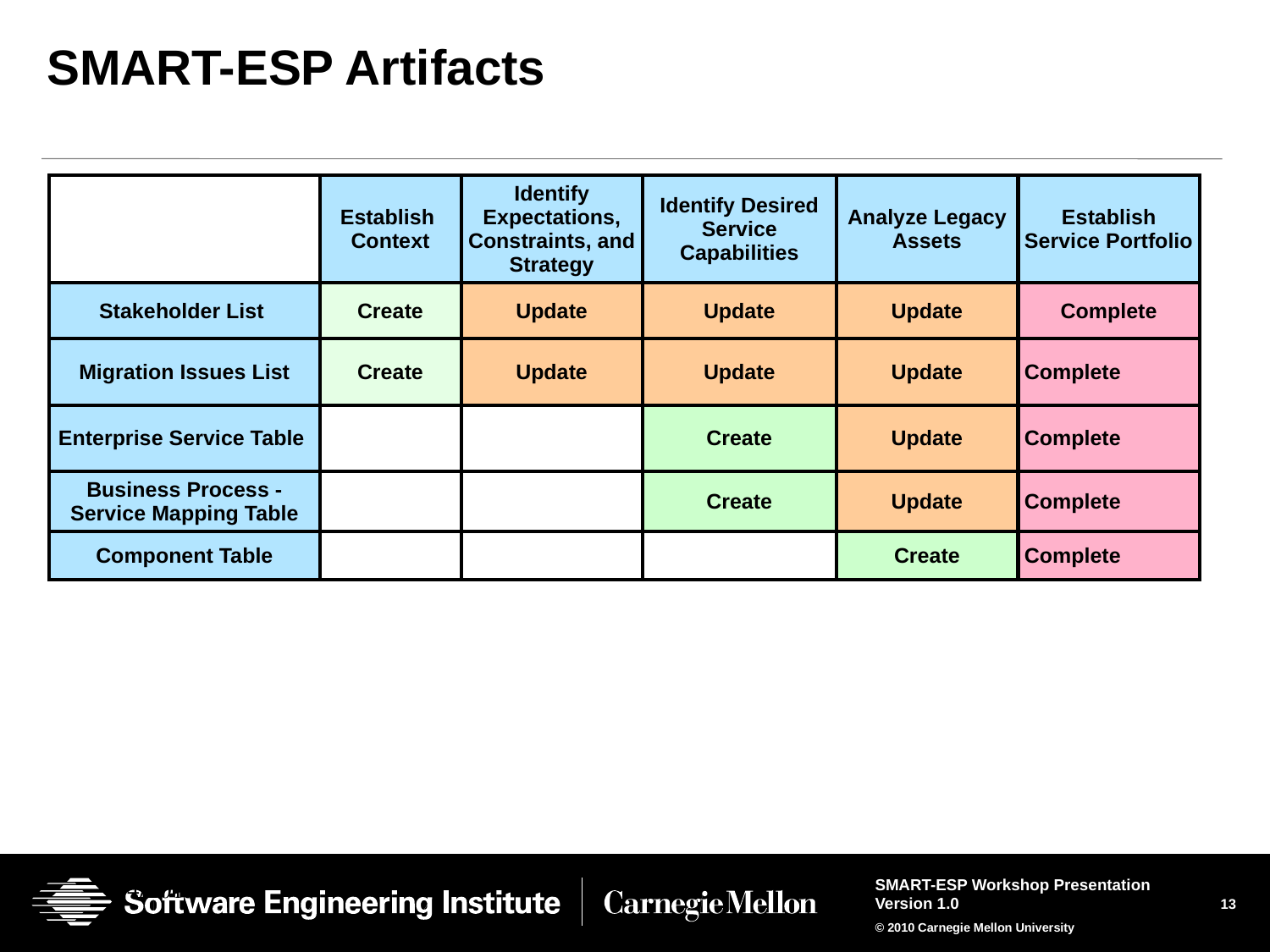

# SMART-ESP Artifacts
|  | Establish Context | Identify Expectations, Constraints, and Strategy | Identify Desired Service Capabilities | Analyze Legacy Assets | Establish Service Portfolio |
| --- | --- | --- | --- | --- | --- |
| Stakeholder List | Create | Update | Update | Update | Complete |
| Migration Issues List | Create | Update | Update | Update | Complete |
| Enterprise Service Table |  |  | Create | Update | Complete |
| Business Process -Service Mapping Table |  |  | Create | Update | Complete |
| Component Table |  |  |  | Create | Complete |
2/4/2013